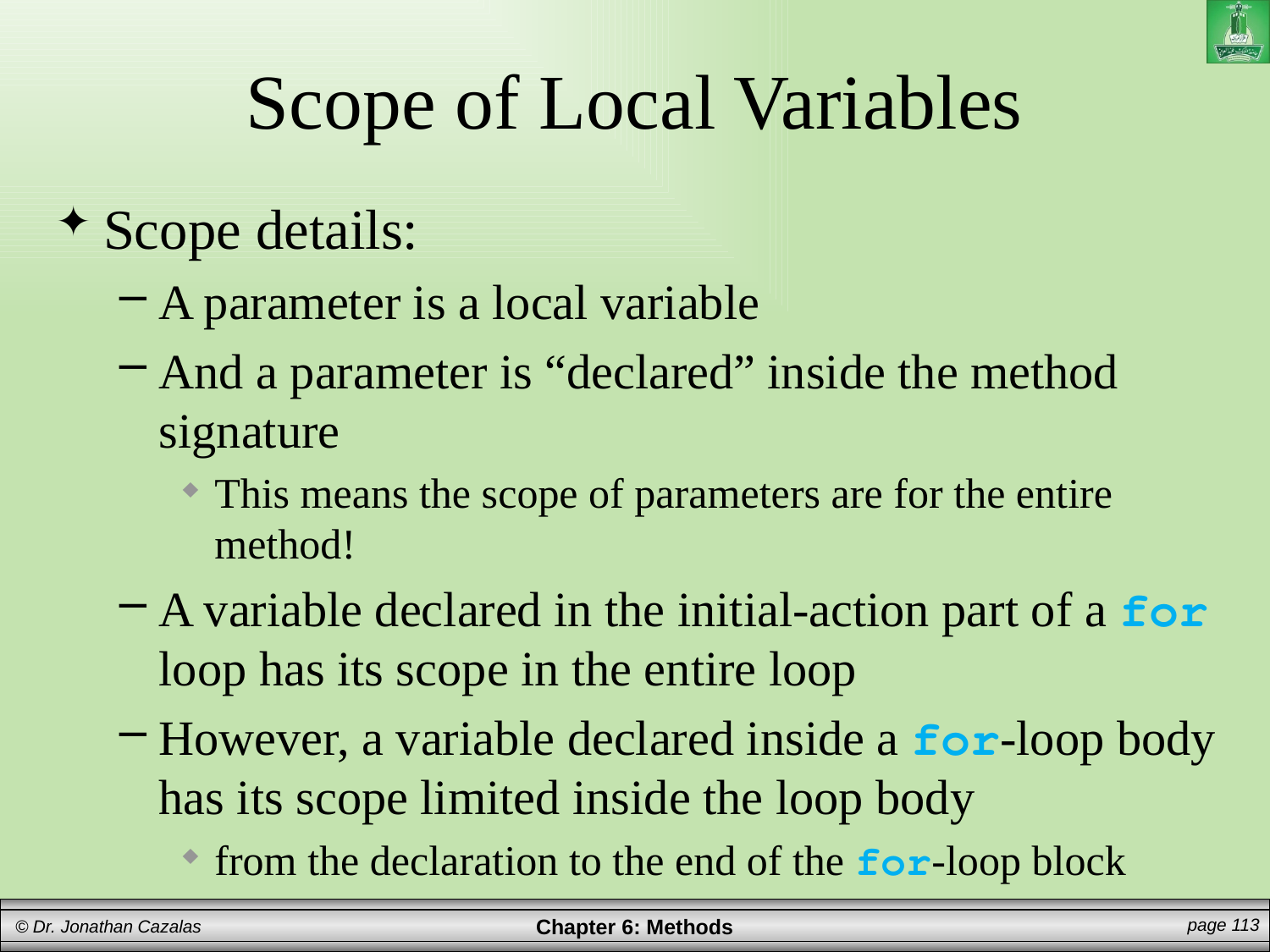

# Scope of Local Variables
Scope details:
A parameter is a local variable
And a parameter is “declared” inside the method signature
This means the scope of parameters are for the entire method!
A variable declared in the initial-action part of a for loop has its scope in the entire loop
However, a variable declared inside a for-loop body has its scope limited inside the loop body
from the declaration to the end of the for-loop block